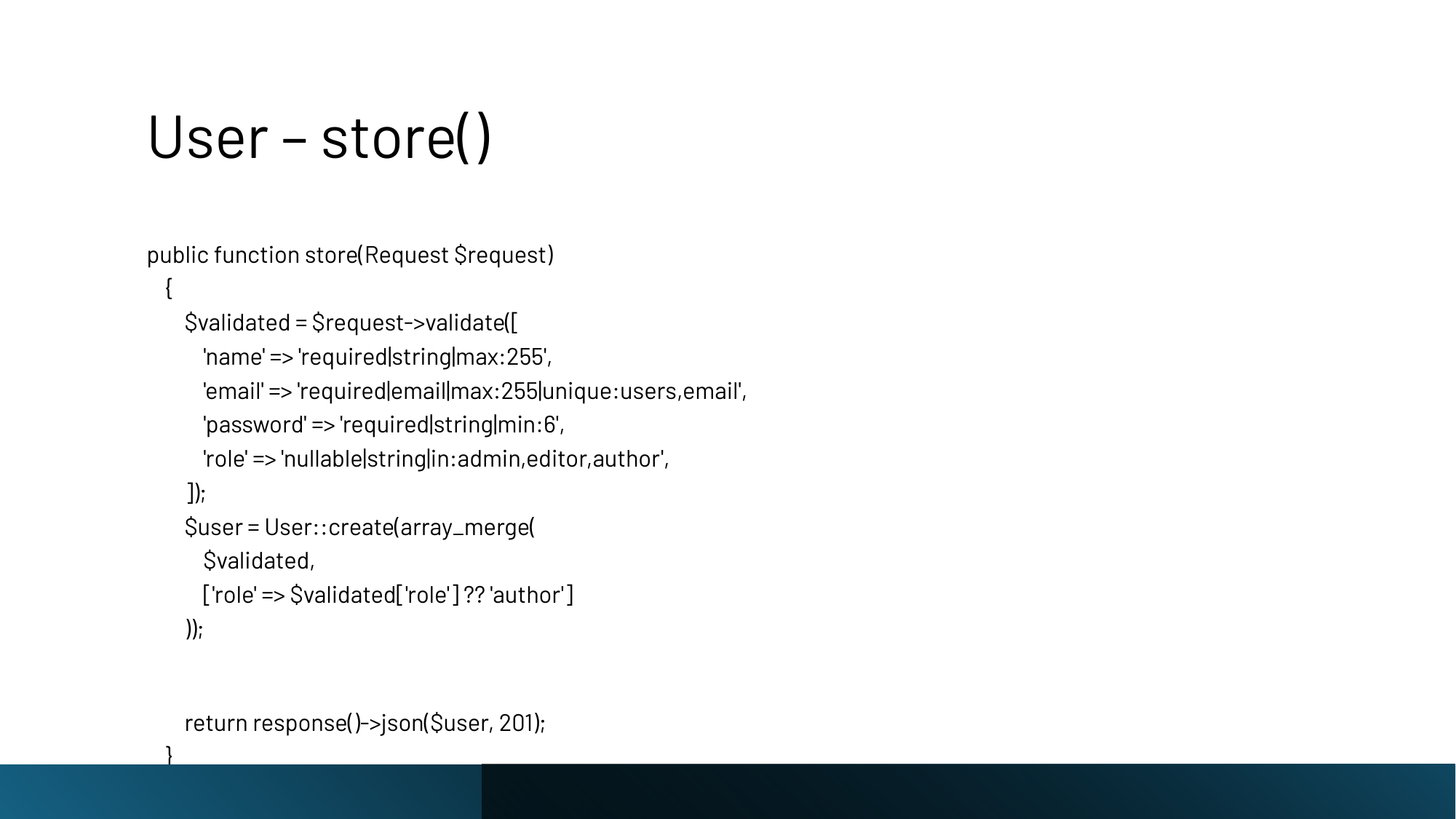

# User – store()
public function store(Request $request)
    {
        $validated = $request->validate([
            'name' => 'required|string|max:255',
            'email' => 'required|email|max:255|unique:users,email',
            'password' => 'required|string|min:6',
            'role' => 'nullable|string|in:admin,editor,author',
        ]);
        $user = User::create(array_merge(
            $validated,
            ['role' => $validated['role'] ?? 'author']
        ));

        return response()->json($user, 201);
    }